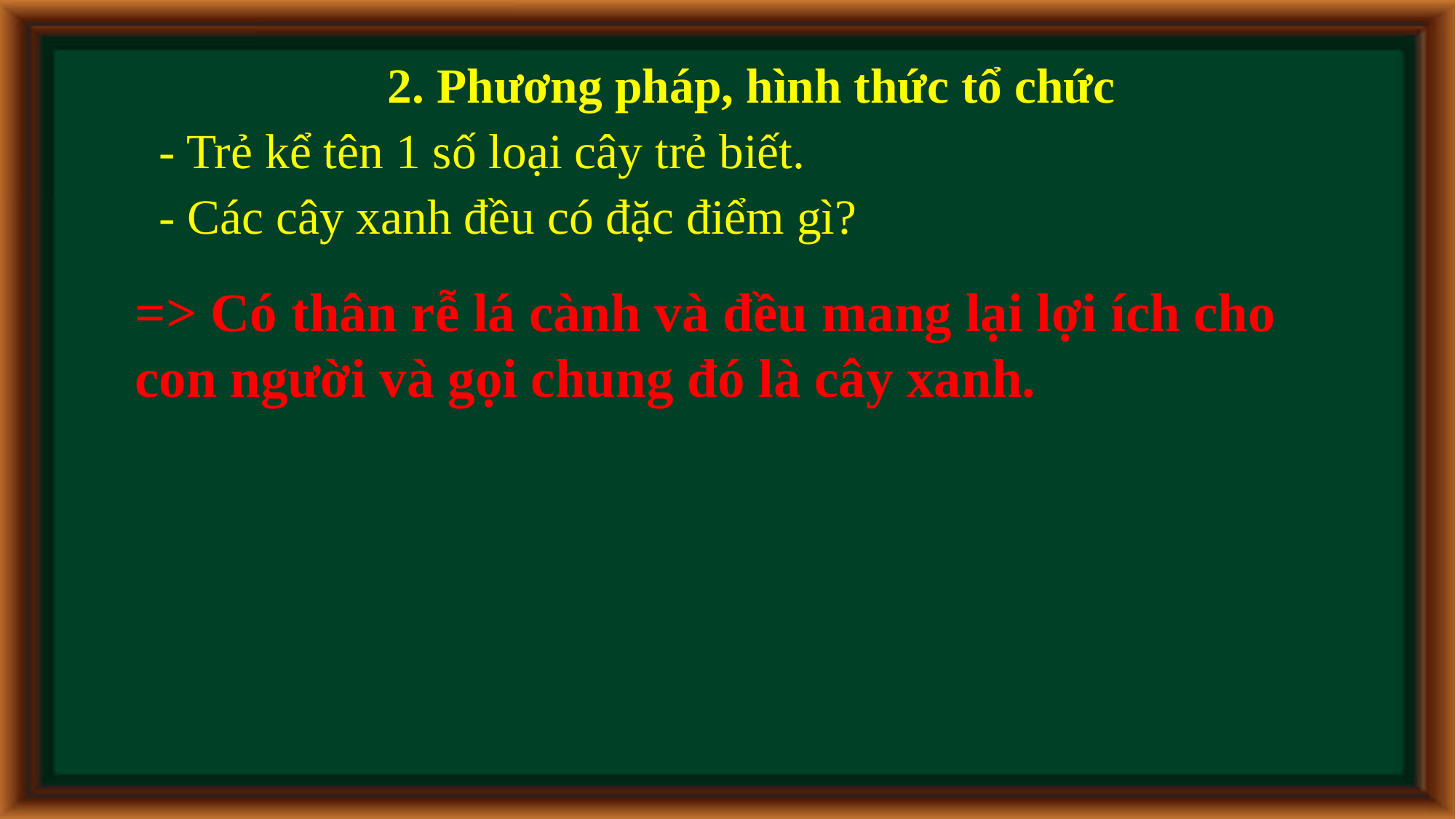

2. Phương pháp, hình thức tổ chức
- Trẻ kể tên 1 số loại cây trẻ biết.
- Các cây xanh đều có đặc điểm gì?
=> Có thân rễ lá cành và đều mang lại lợi ích cho con người và gọi chung đó là cây xanh.